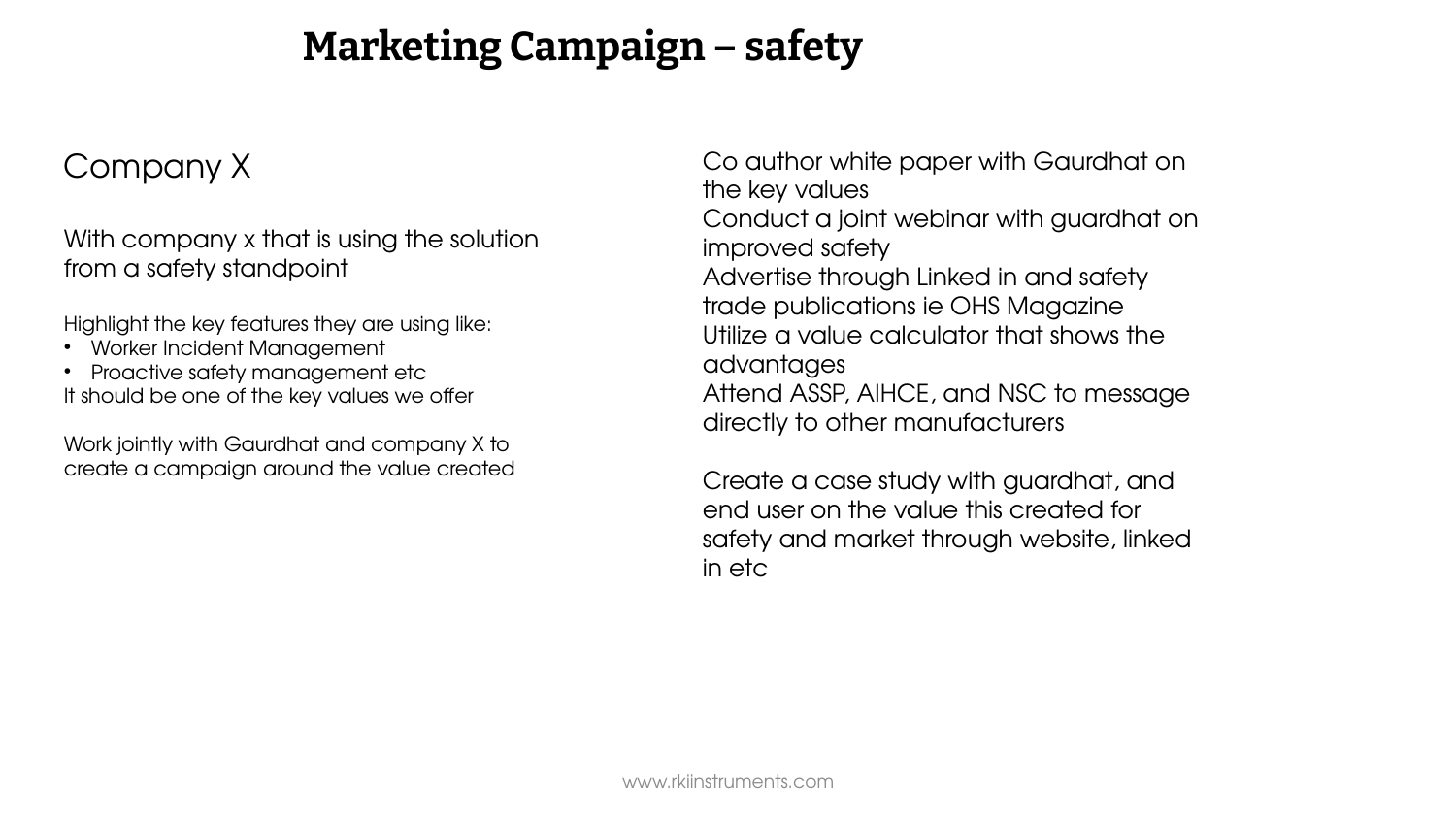

# Marketing Campaign – safety
Co author white paper with Gaurdhat on the key values
Conduct a joint webinar with guardhat on improved safety
Advertise through Linked in and safety trade publications ie OHS Magazine
Utilize a value calculator that shows the advantages
Attend ASSP, AIHCE, and NSC to message directly to other manufacturers

Create a case study with guardhat, and end user on the value this created for safety and market through website, linked in etc

Company X

With company x that is using the solution from a safety standpoint

Highlight the key features they are using like:
Worker Incident Management
Proactive safety management etc
It should be one of the key values we offer

Work jointly with Gaurdhat and company X to create a campaign around the value created

www.rkiinstruments.com